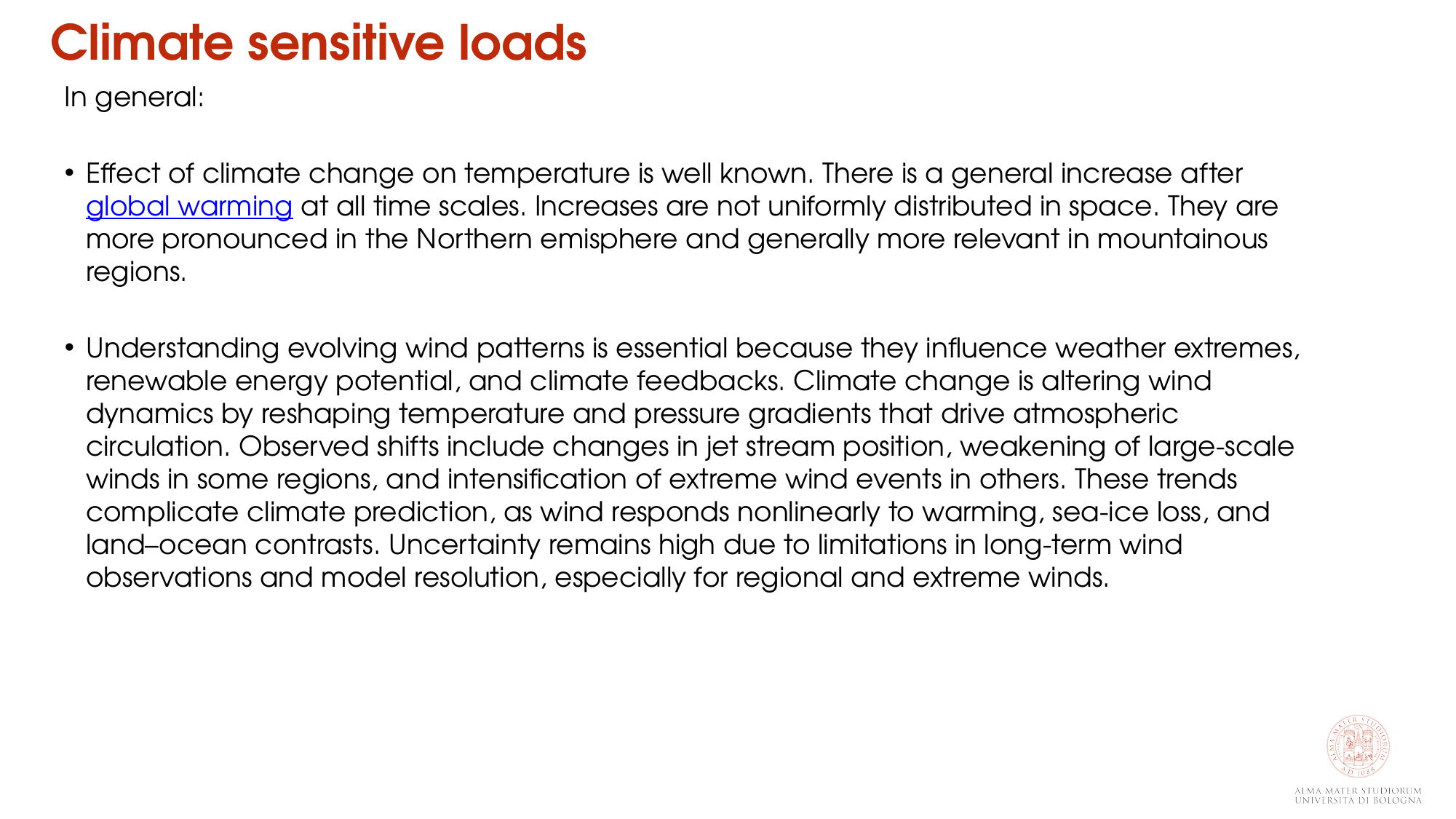

Climate sensitive loads
In general:

Effect of climate change on temperature is well known. There is a general increase after global warming at all time scales. Increases are not uniformly distributed in space. They are more pronounced in the Northern emisphere and generally more relevant in mountainous regions.

Understanding evolving wind patterns is essential because they influence weather extremes, renewable energy potential, and climate feedbacks. Climate change is altering wind dynamics by reshaping temperature and pressure gradients that drive atmospheric circulation. Observed shifts include changes in jet stream position, weakening of large-scale winds in some regions, and intensification of extreme wind events in others. These trends complicate climate prediction, as wind responds nonlinearly to warming, sea-ice loss, and land–ocean contrasts. Uncertainty remains high due to limitations in long-term wind observations and model resolution, especially for regional and extreme winds.